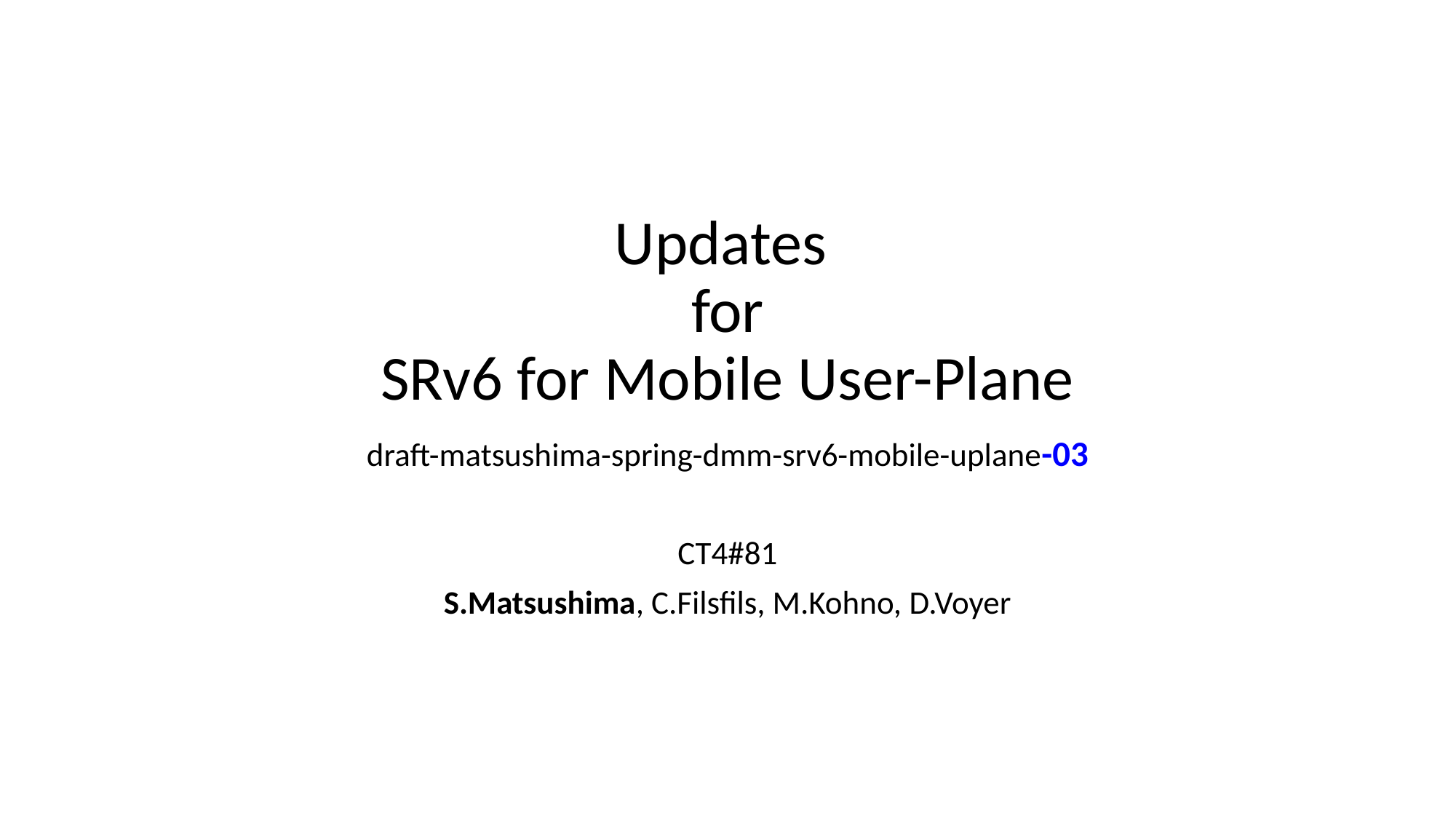

# Updates for SRv6 for Mobile User-Plane
draft-matsushima-spring-dmm-srv6-mobile-uplane-03

CT4#81
S.Matsushima, C.Filsfils, M.Kohno, D.Voyer